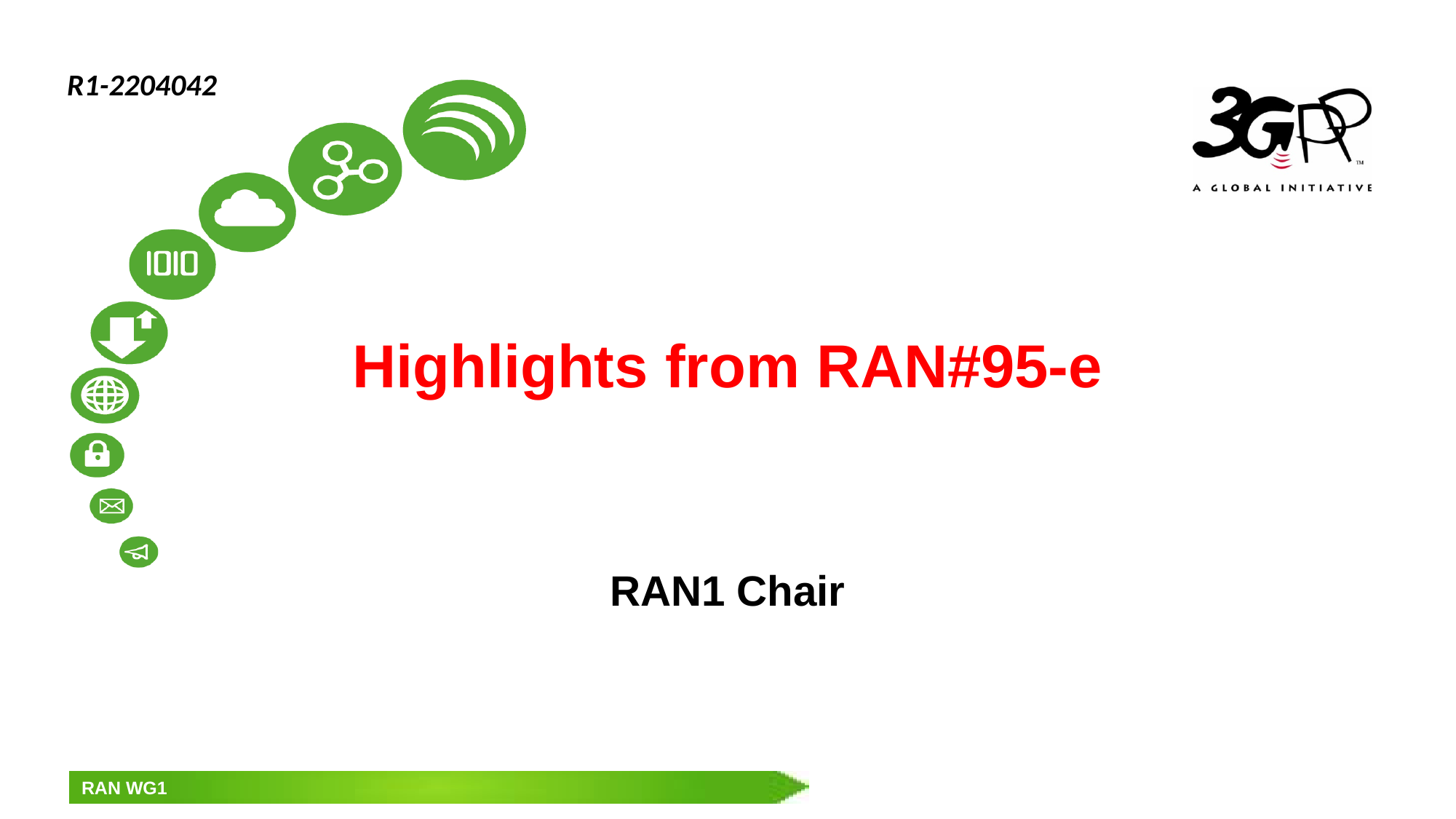

R1-2204042
# Highlights from RAN#95-e
RAN1 Chair